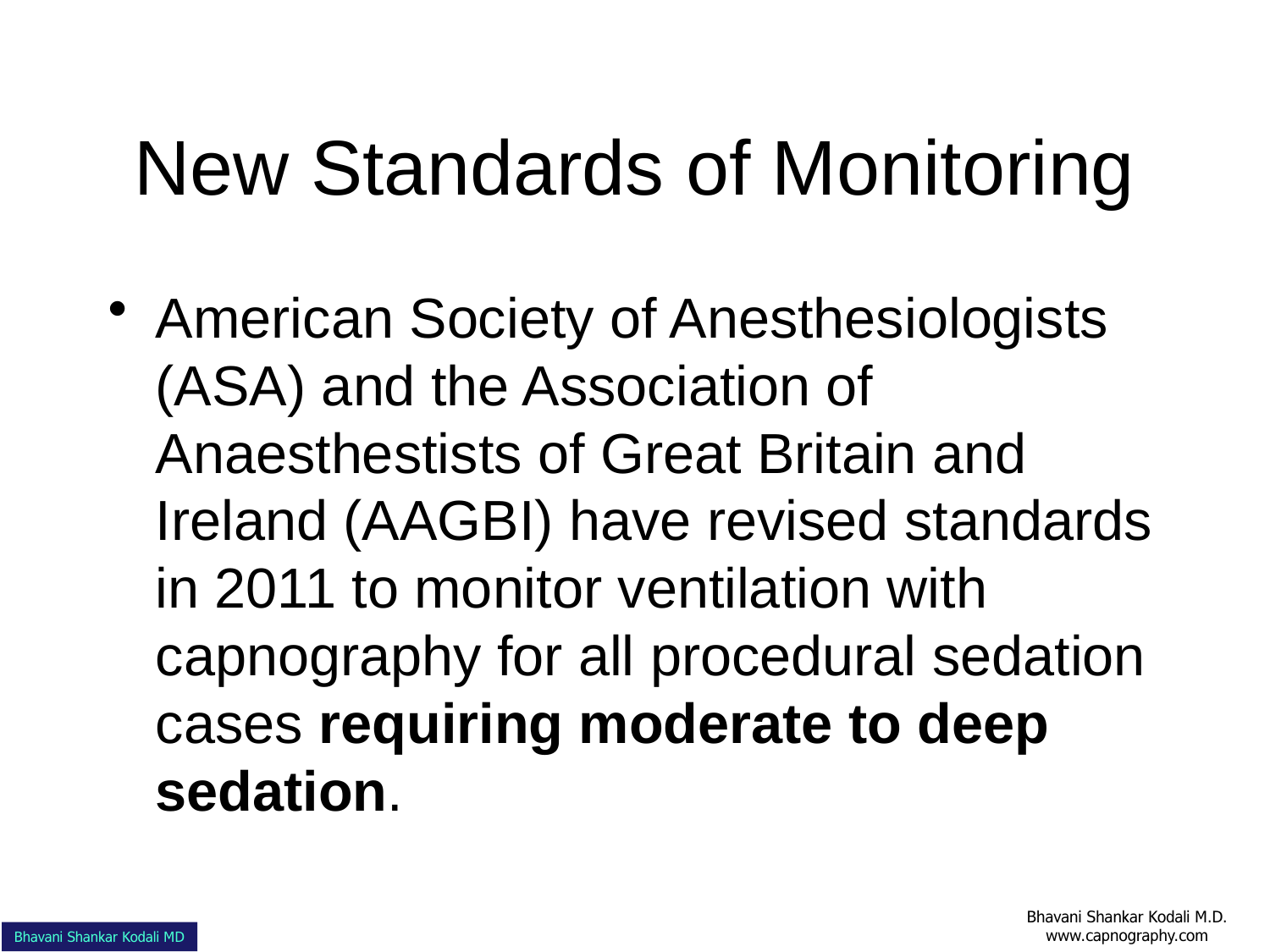

# New Standards of Monitoring
American Society of Anesthesiologists (ASA) and the Association of Anaesthestists of Great Britain and Ireland (AAGBI) have revised standards in 2011 to monitor ventilation with capnography for all procedural sedation cases requiring moderate to deep sedation.

Bhavani Shankar Kodali M.D.
www.capnography.com
Bhavani Shankar Kodali MD